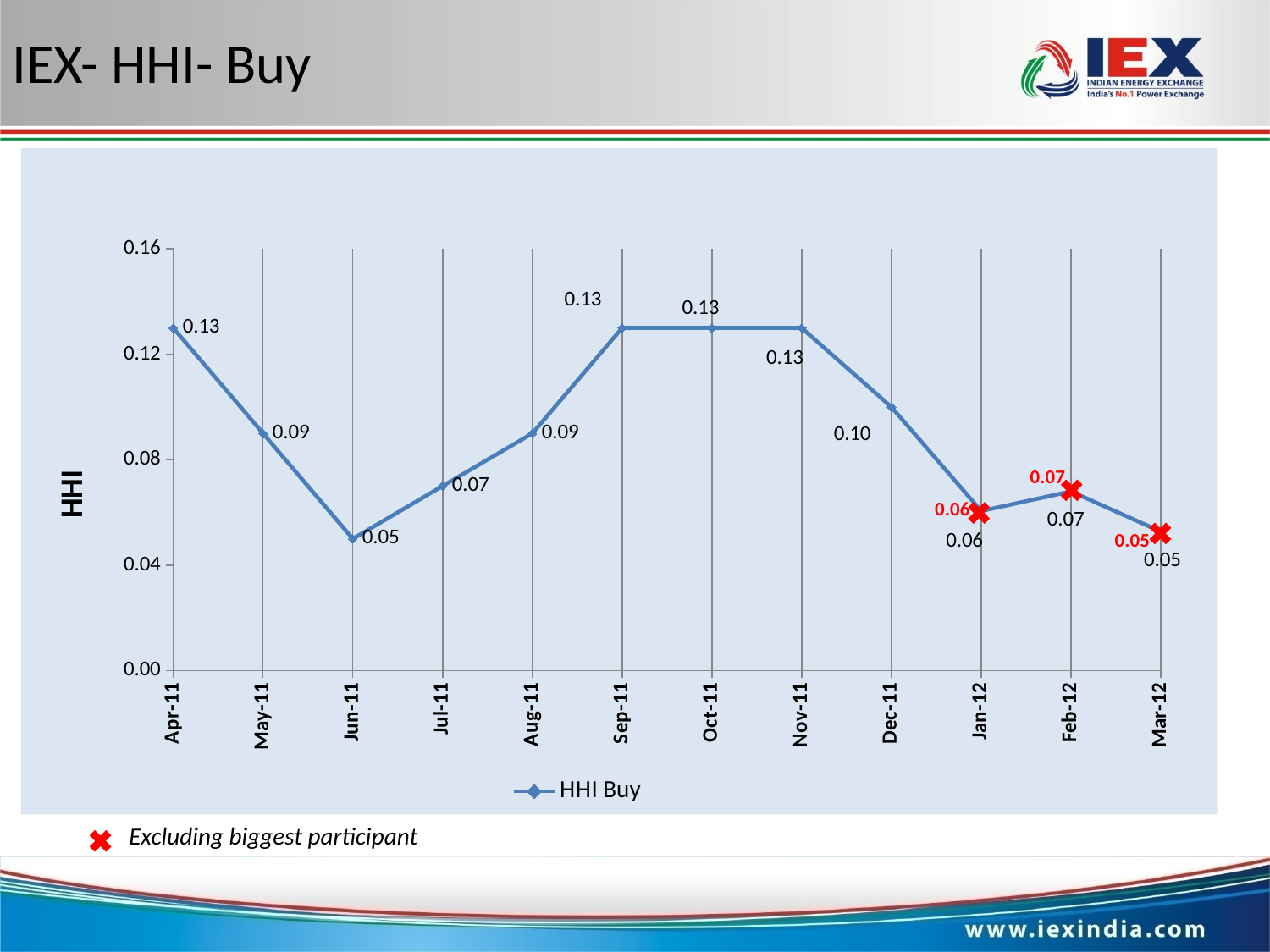

# IEX- HHI- Buy

### Chart

| Category | HHI Buy |
|---|---|
| 40637 | 0.13 |
| 40667 | 0.09000000000000002 |
| 40698 | 0.05 |
| 40728 | 0.07000000000000002 |
| 40759 | 0.09000000000000002 |
| 40790 | 0.13 |
| 40820 | 0.13 |
| 40851 | 0.13 |
| 40881 | 0.1 |
| 40912 | 0.060533959820332134 |
| 40943 | 0.06797738340657454 |
| 40972 | 0.05274718461469498 |
0.07

0.06

0.05
Excluding biggest participant